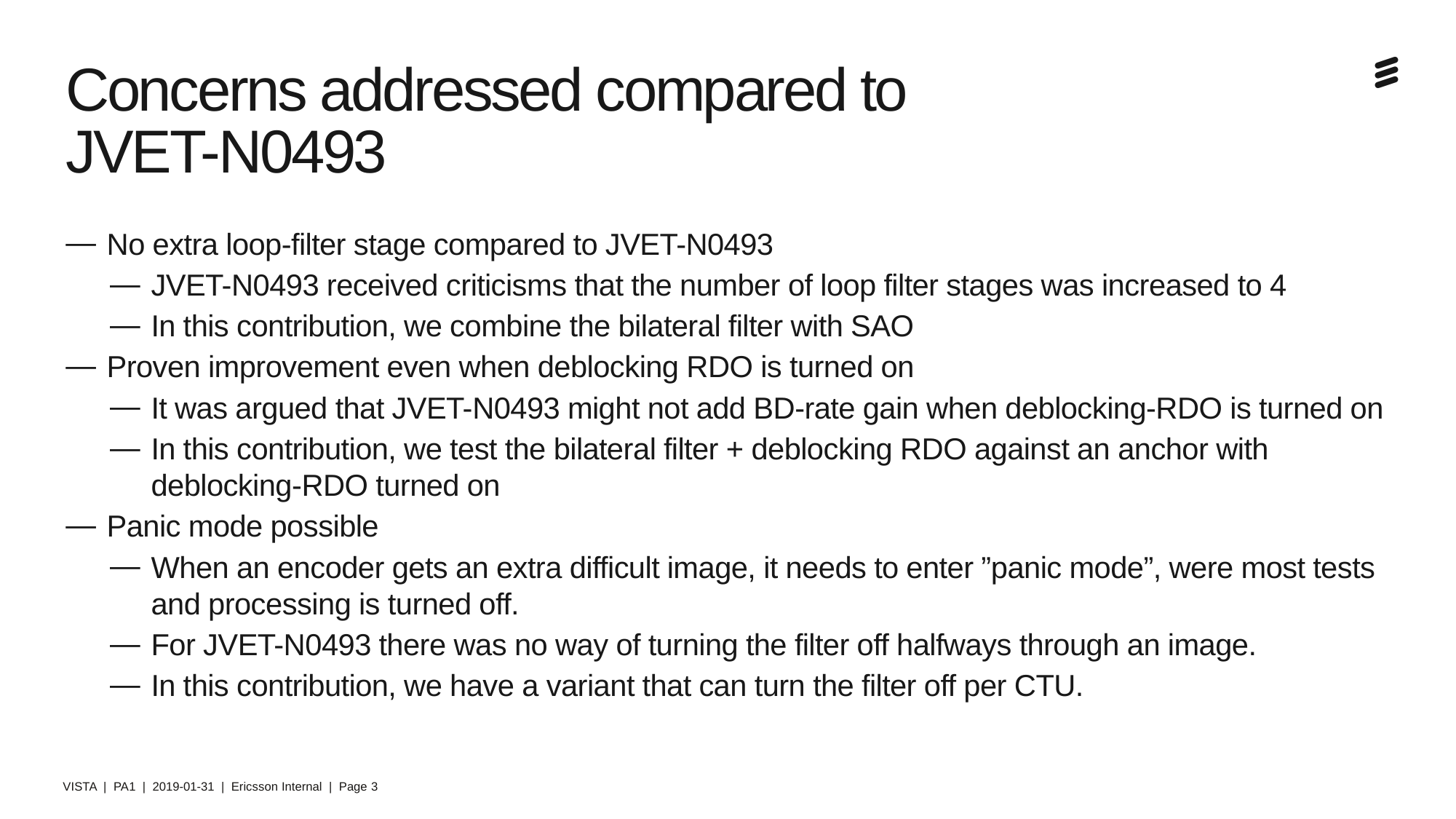

# Concerns addressed compared to JVET-N0493
No extra loop-filter stage compared to JVET-N0493
JVET-N0493 received criticisms that the number of loop filter stages was increased to 4
In this contribution, we combine the bilateral filter with SAO
Proven improvement even when deblocking RDO is turned on
It was argued that JVET-N0493 might not add BD-rate gain when deblocking-RDO is turned on
In this contribution, we test the bilateral filter + deblocking RDO against an anchor with deblocking-RDO turned on
Panic mode possible
When an encoder gets an extra difficult image, it needs to enter ”panic mode”, were most tests and processing is turned off.
For JVET-N0493 there was no way of turning the filter off halfways through an image.
In this contribution, we have a variant that can turn the filter off per CTU.